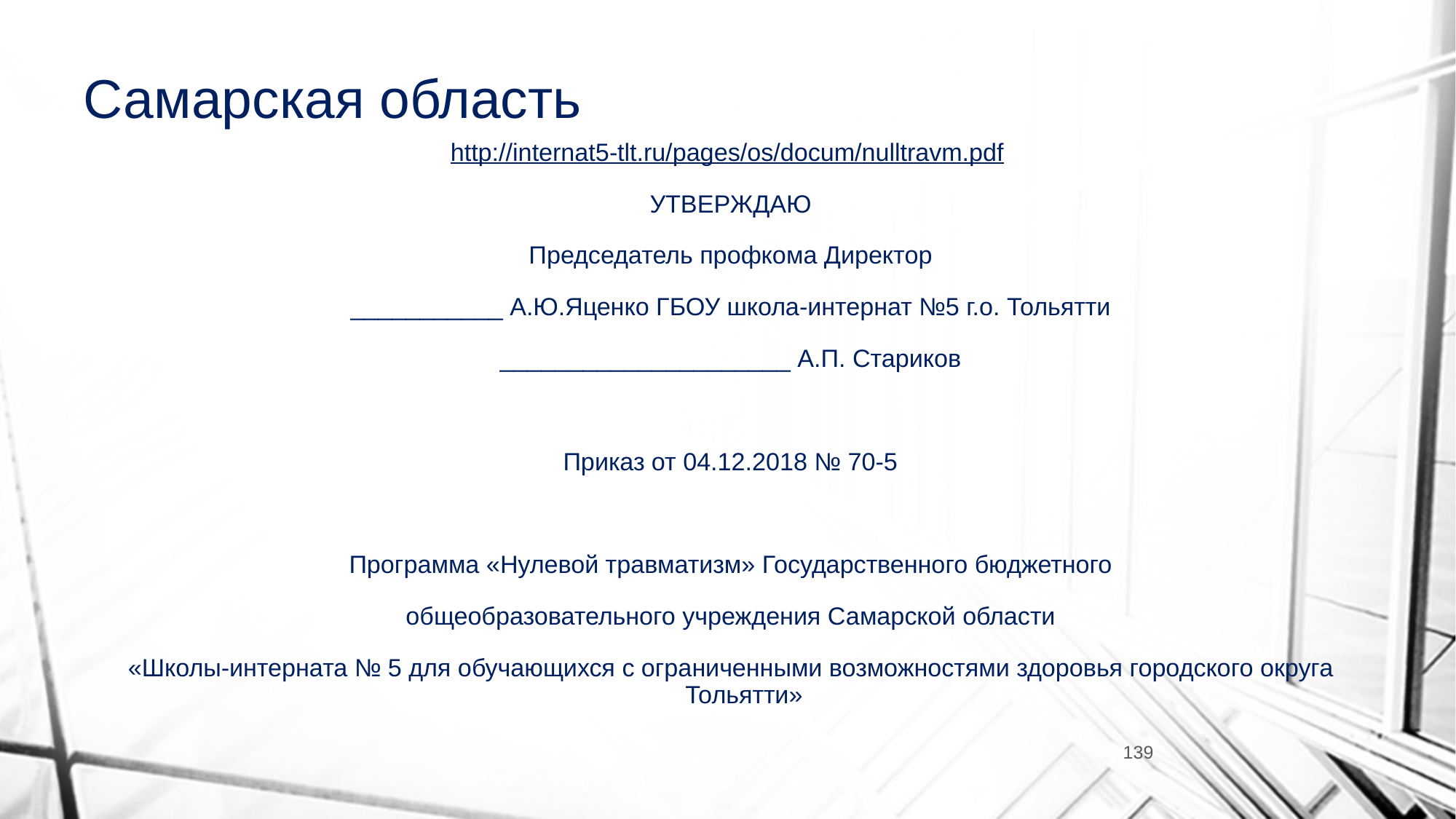

# Самарская область
http://internat5-tlt.ru/pages/os/docum/nulltravm.pdf
УТВЕРЖДАЮ
Председатель профкома Директор
___________ А.Ю.Яценко ГБОУ школа-интернат №5 г.о. Тольятти
_____________________ А.П. Стариков

Приказ от 04.12.2018 № 70-5

Программа «Нулевой травматизм» Государственного бюджетного
общеобразовательного учреждения Самарской области
«Школы-интерната № 5 для обучающихся с ограниченными возможностями здоровья городского округа Тольятти»
139